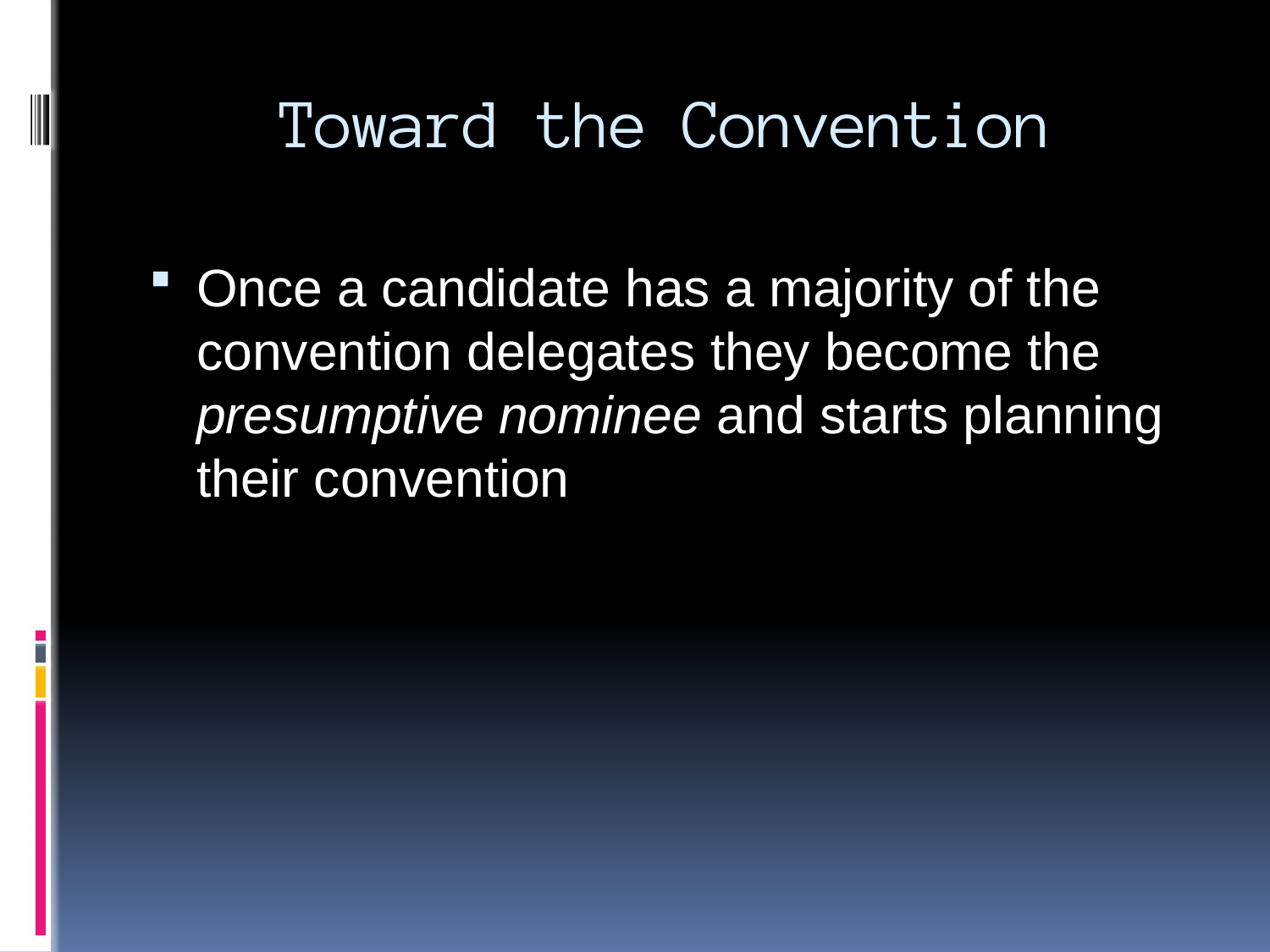

# Toward the Convention
Once a candidate has a majority of the convention delegates they become the presumptive nominee and starts planning their convention